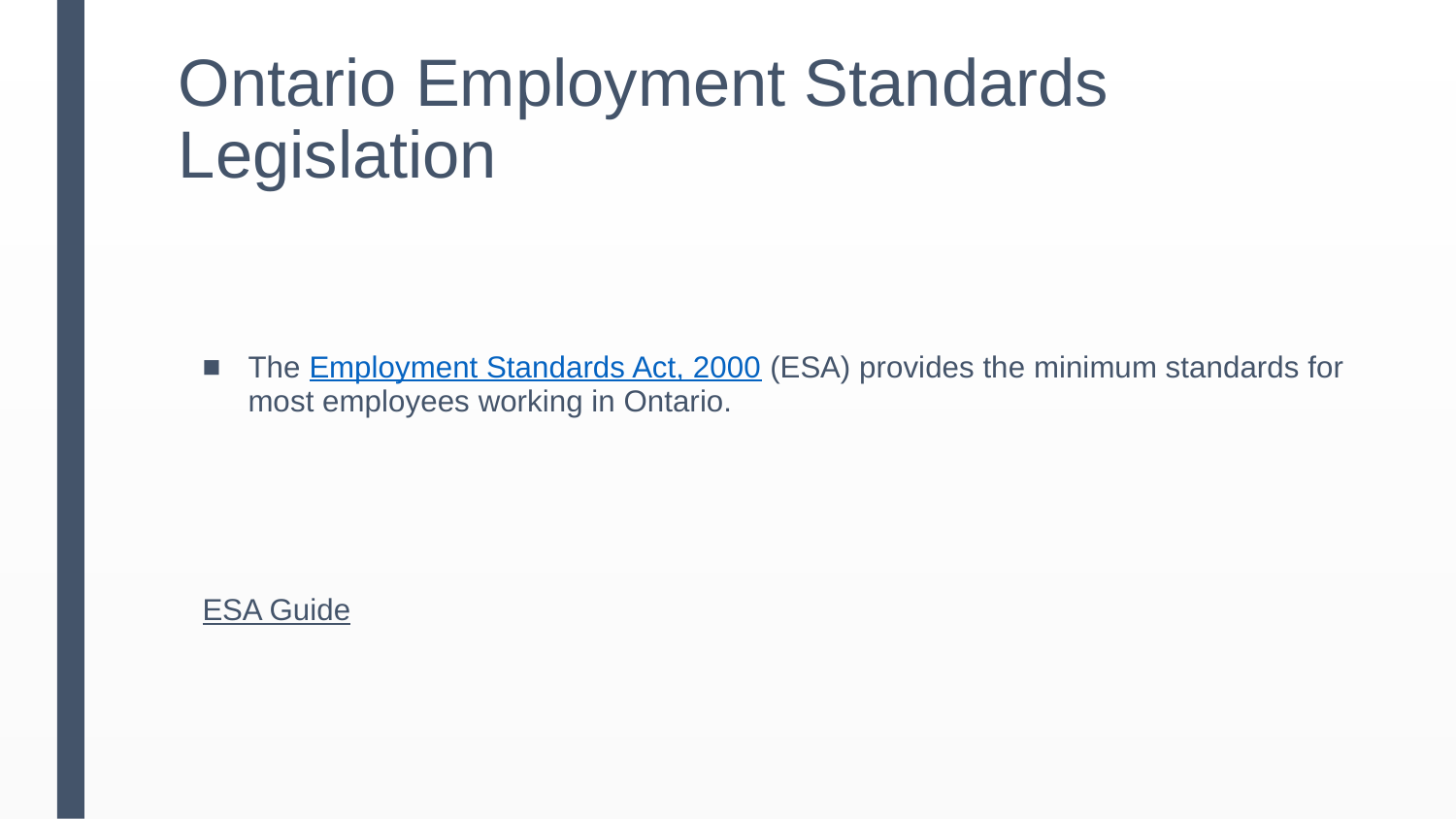

# Ontario Employment Standards Legislation
The Employment Standards Act, 2000 (ESA) provides the minimum standards for most employees working in Ontario.

ESA Guide​